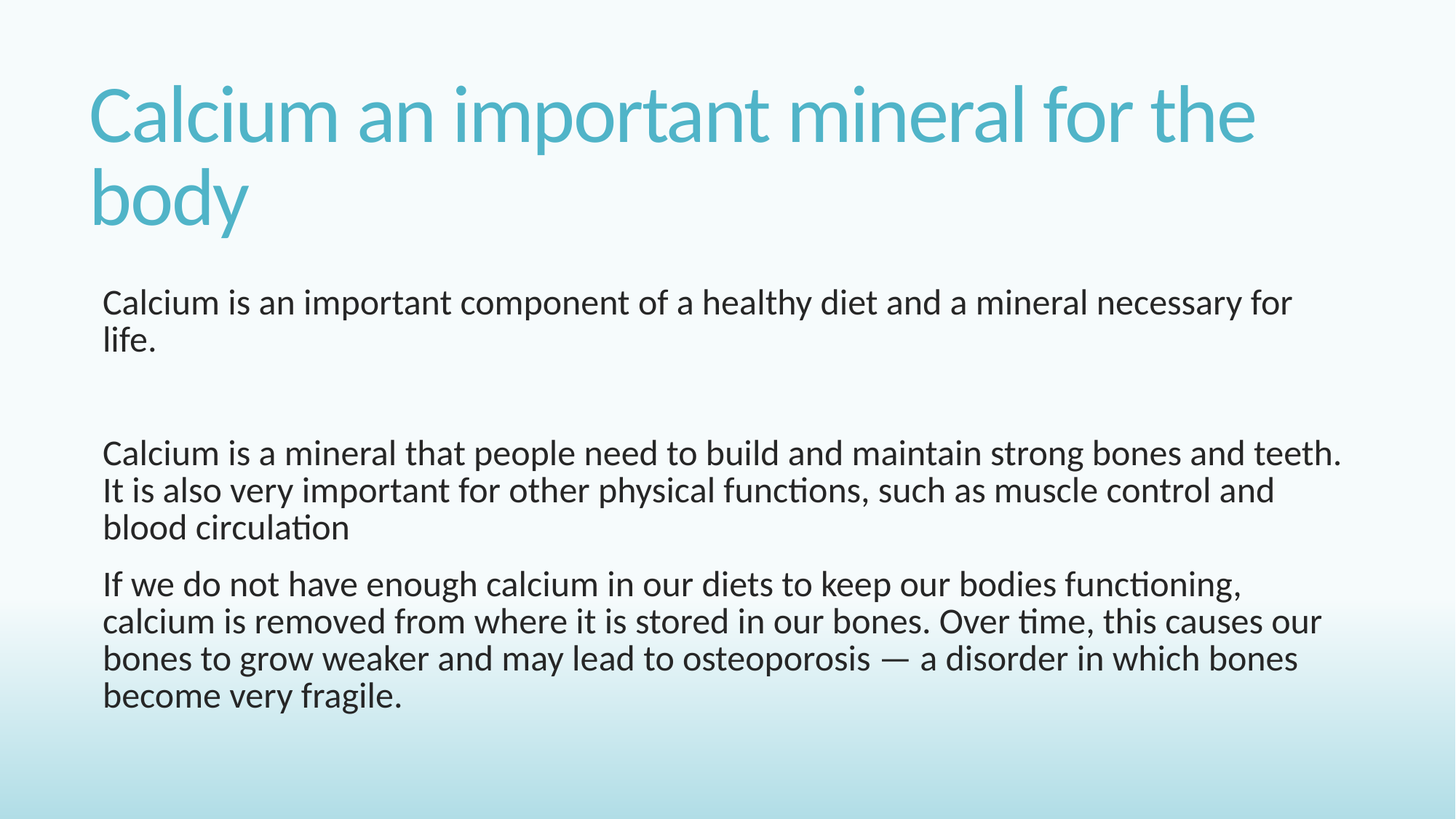

# Calcium an important mineral for the body
Calcium is an important component of a healthy diet and a mineral necessary for life.

Calcium is a mineral that people need to build and maintain strong bones and teeth. It is also very important for other physical functions, such as muscle control and blood circulation
If we do not have enough calcium in our diets to keep our bodies functioning, calcium is removed from where it is stored in our bones. Over time, this causes our bones to grow weaker and may lead to osteoporosis — a disorder in which bones become very fragile.